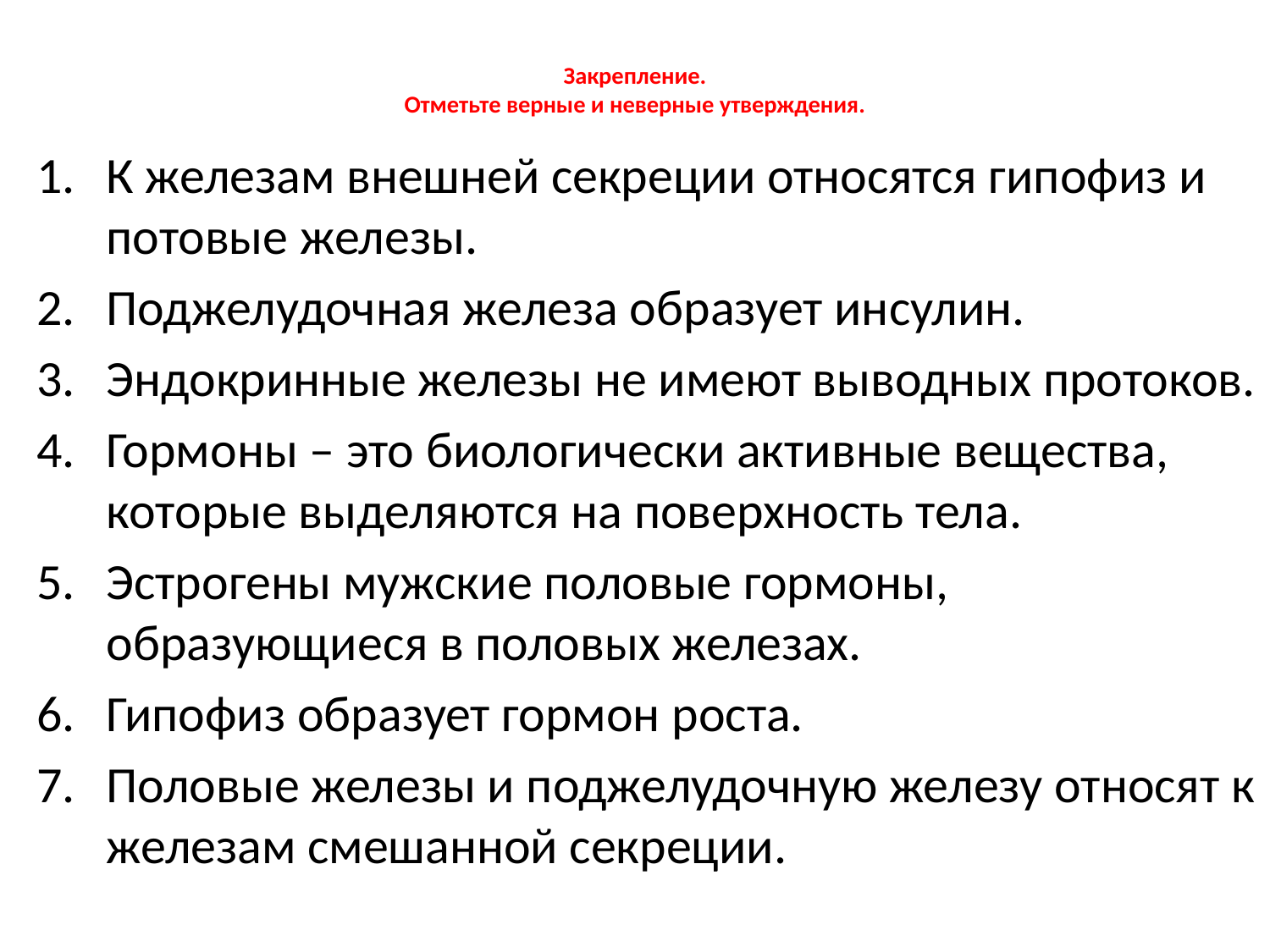

# Закрепление. Отметьте верные и неверные утверждения.
К железам внешней секреции относятся гипофиз и потовые железы.
Поджелудочная железа образует инсулин.
Эндокринные железы не имеют выводных протоков.
Гормоны – это биологически активные вещества, которые выделяются на поверхность тела.
Эстрогены мужские половые гормоны, образующиеся в половых железах.
Гипофиз образует гормон роста.
Половые железы и поджелудочную железу относят к железам смешанной секреции.